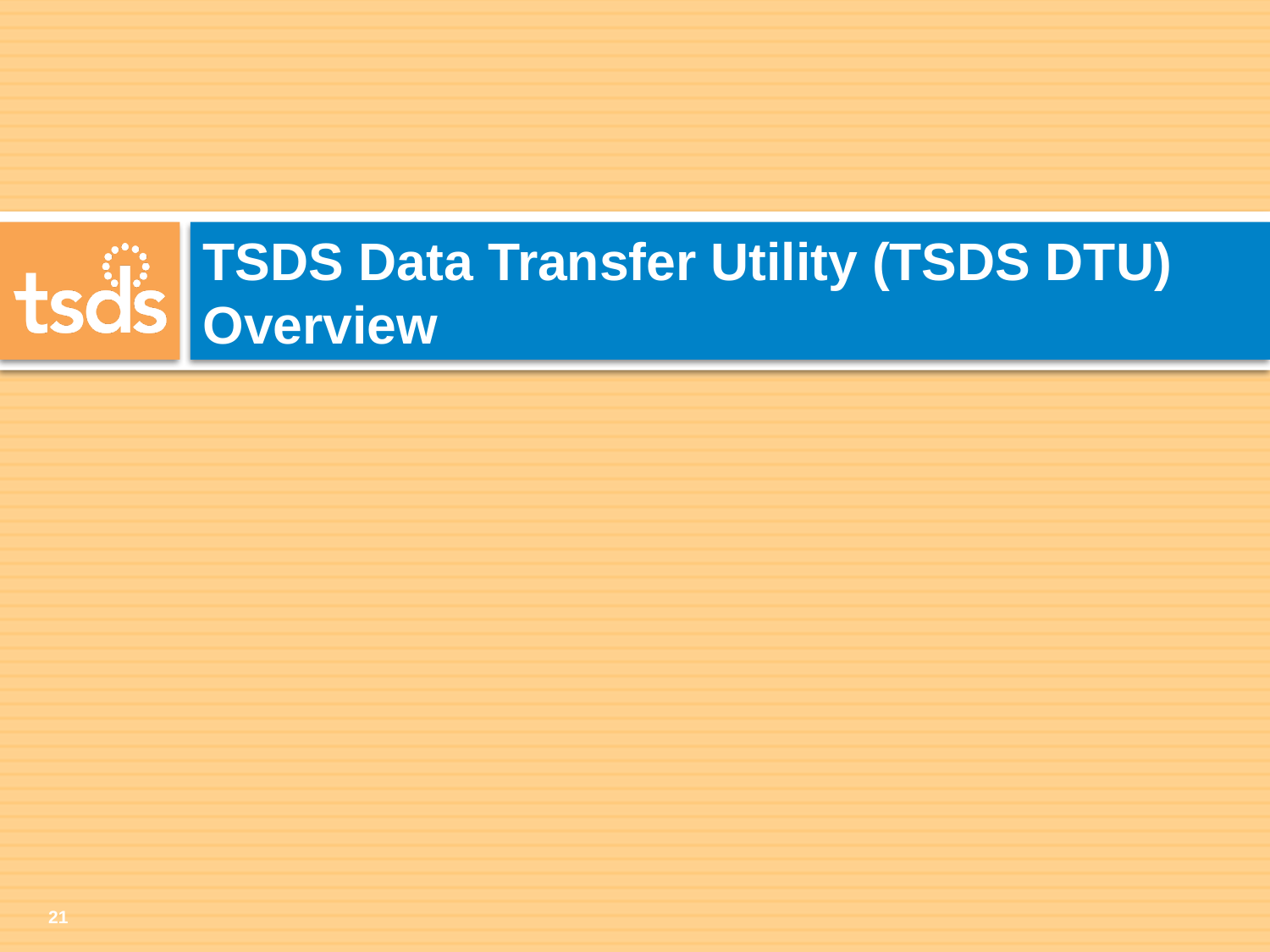

# TSDS Data Transfer Utility (TSDS DTU) Overview
21